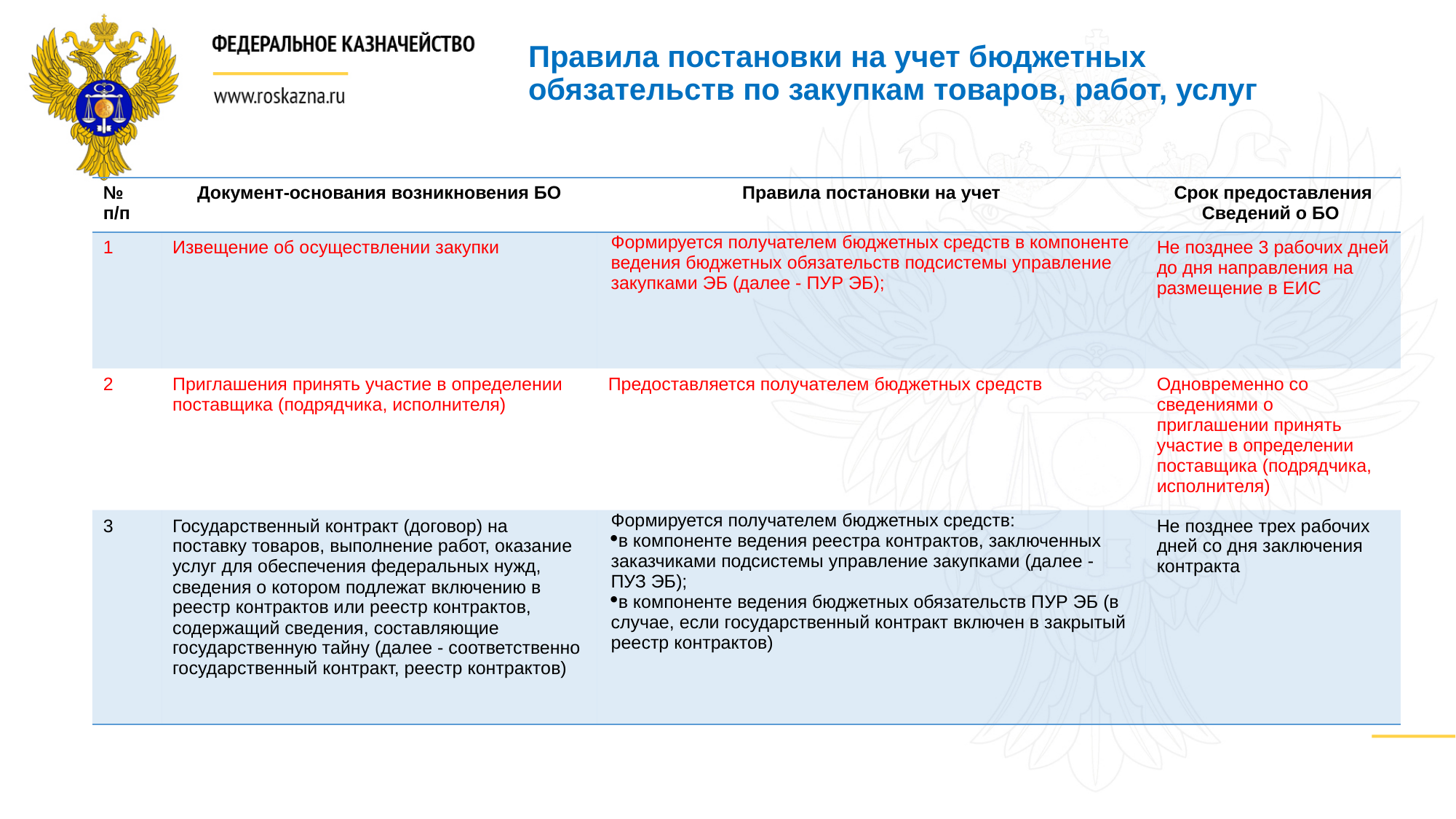

# Правила постановки на учет бюджетных обязательств по закупкам товаров, работ, услуг
| № п/п | Документ-основания возникновения БО | Правила постановки на учет | Срок предоставления Сведений о БО |
| --- | --- | --- | --- |
| 1 | Извещение об осуществлении закупки | Формируется получателем бюджетных средств в компоненте ведения бюджетных обязательств подсистемы управление закупками ЭБ (далее - ПУР ЭБ); | Не позднее 3 рабочих дней до дня направления на размещение в ЕИС |
| 2 | Приглашения принять участие в определении поставщика (подрядчика, исполнителя) | Предоставляется получателем бюджетных средств | Одновременно со сведениями о приглашении принять участие в определении поставщика (подрядчика, исполнителя) |
| 3 | Государственный контракт (договор) на поставку товаров, выполнение работ, оказание услуг для обеспечения федеральных нужд, сведения о котором подлежат включению в реестр контрактов или реестр контрактов, содержащий сведения, составляющие государственную тайну (далее - соответственно государственный контракт, реестр контрактов) | Формируется получателем бюджетных средств: в компоненте ведения реестра контрактов, заключенных заказчиками подсистемы управление закупками (далее - ПУЗ ЭБ); в компоненте ведения бюджетных обязательств ПУР ЭБ (в случае, если государственный контракт включен в закрытый реестр контрактов) | Не позднее трех рабочих дней со дня заключения контракта |